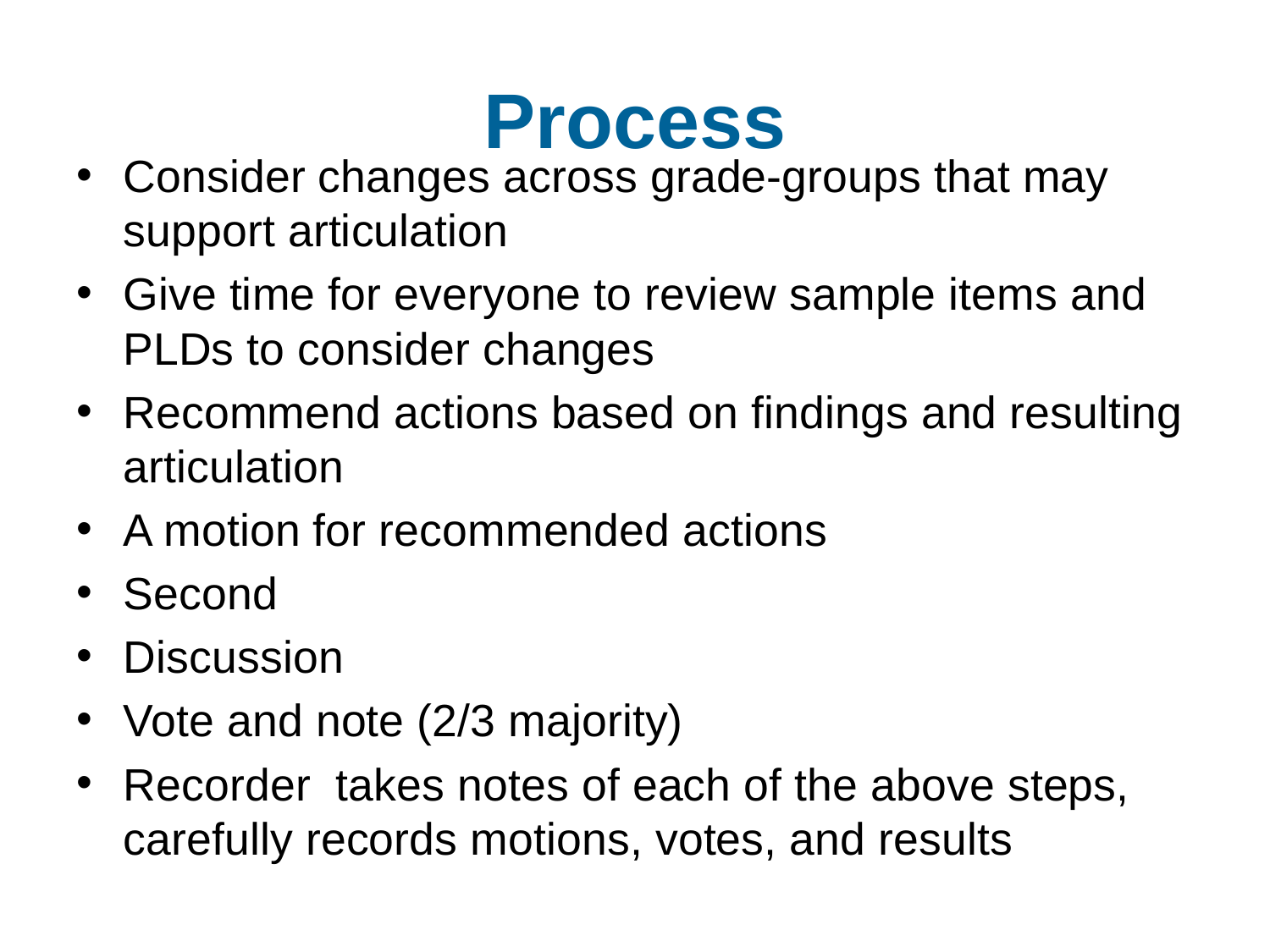

# Process
Consider changes across grade-groups that may support articulation
Give time for everyone to review sample items and PLDs to consider changes
Recommend actions based on findings and resulting articulation
A motion for recommended actions
Second
Discussion
Vote and note (2/3 majority)
Recorder  takes notes of each of the above steps, carefully records motions, votes, and results